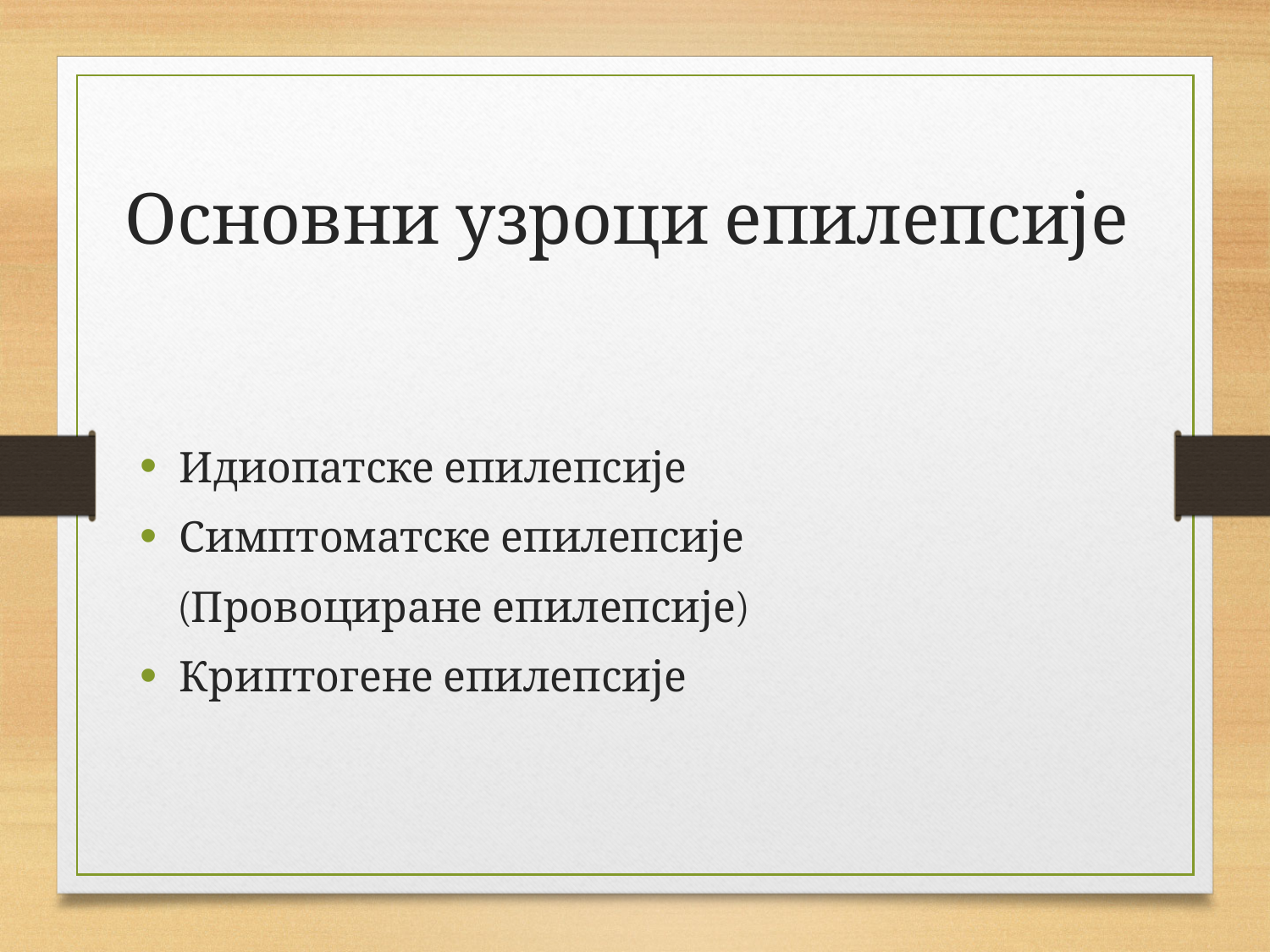

Основни узроци епилепсије
Идиопатске епилепсије
Симптоматске епилепсије
    (Провоциране епилепсије)
Криптогене епилепсије